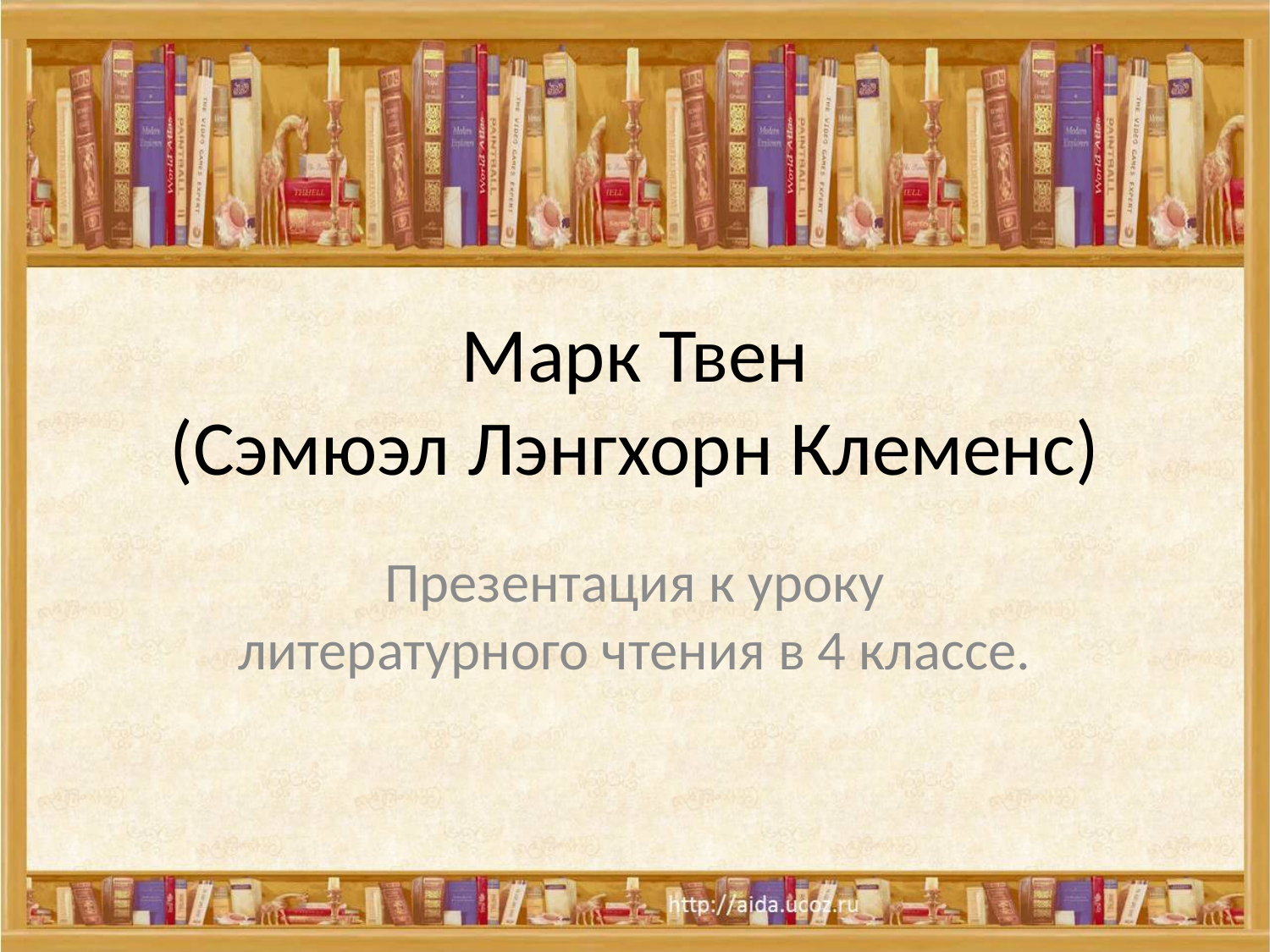

# Марк Твен (Сэмюэл Лэнгхорн Клеменс)
Презентация к уроку литературного чтения в 4 классе.